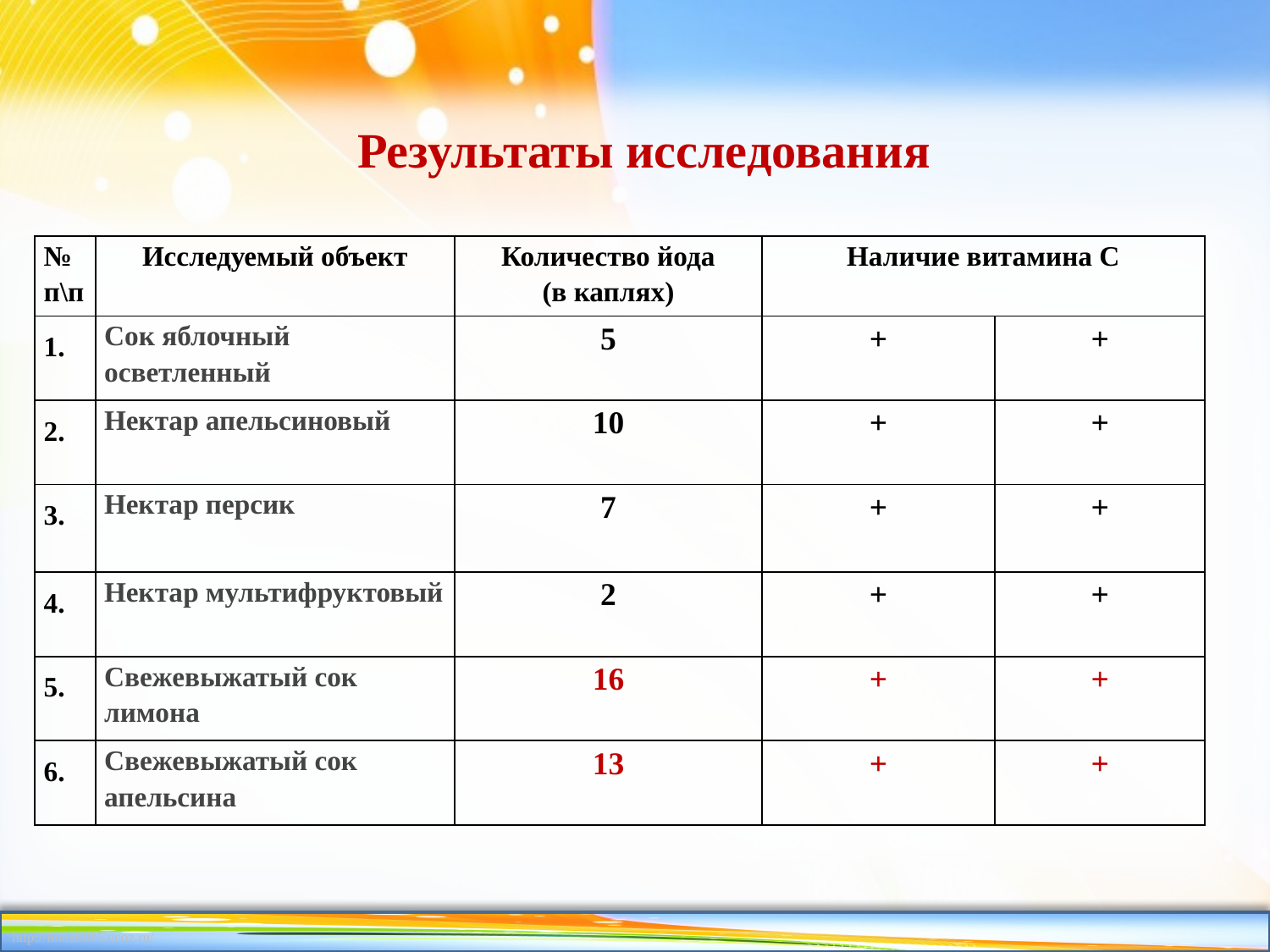

Результаты исследования
| № п\п | Исследуемый объект | Количество йода (в каплях) | Наличие витамина С |  |
| --- | --- | --- | --- | --- |
| 1. | Сок яблочный осветленный | 5 | + | + |
| 2. | Нектар апельсиновый | 10 | + | + |
| 3. | Нектар персик | 7 | + | + |
| 4. | Нектар мультифруктовый | 2 | + | + |
| 5. | Свежевыжатый сок лимона | 16 | + | + |
| 6. | Свежевыжатый сок апельсина | 13 | + | + |